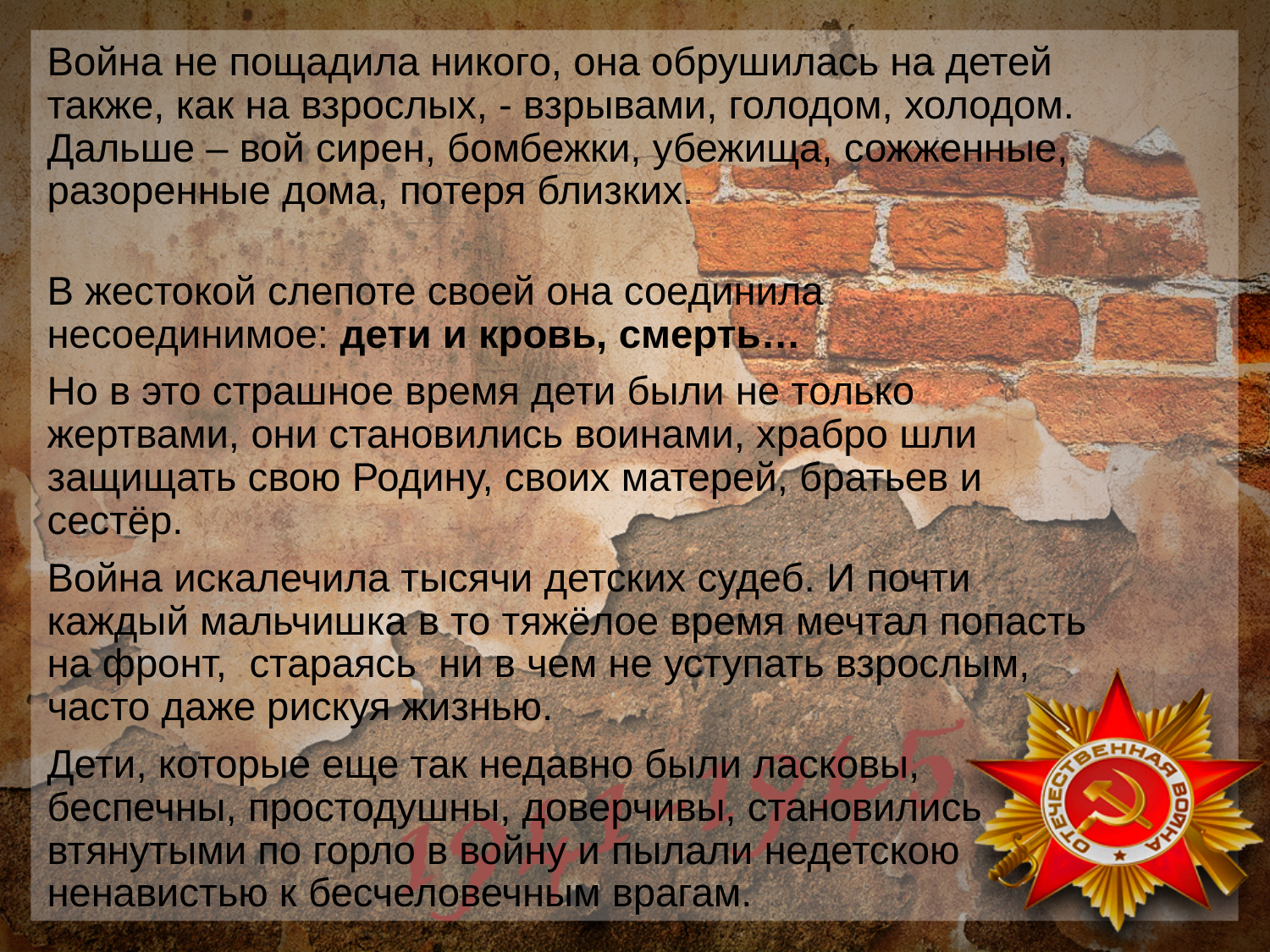

Война не пощадила никого, она обрушилась на детей также, как на взрослых, - взрывами, голодом, холодом. Дальше – вой сирен, бомбежки, убежища, сожженные, разоренные дома, потеря близких.
В жестокой слепоте своей она соединила несоединимое: дети и кровь, смерть…
Но в это страшное время дети были не только жертвами, они становились воинами, храбро шли защищать свою Родину, своих матерей, братьев и сестёр.
Война искалечила тысячи детских судеб. И почти каждый мальчишка в то тяжёлое время мечтал попасть на фронт,  стараясь  ни в чем не уступать взрослым, часто даже рискуя жизнью.
Дети, которые еще так недавно были ласковы, беспечны, простодушны, доверчивы, становились втянутыми по горло в войну и пылали недетскою ненавистью к бесчеловечным врагам.